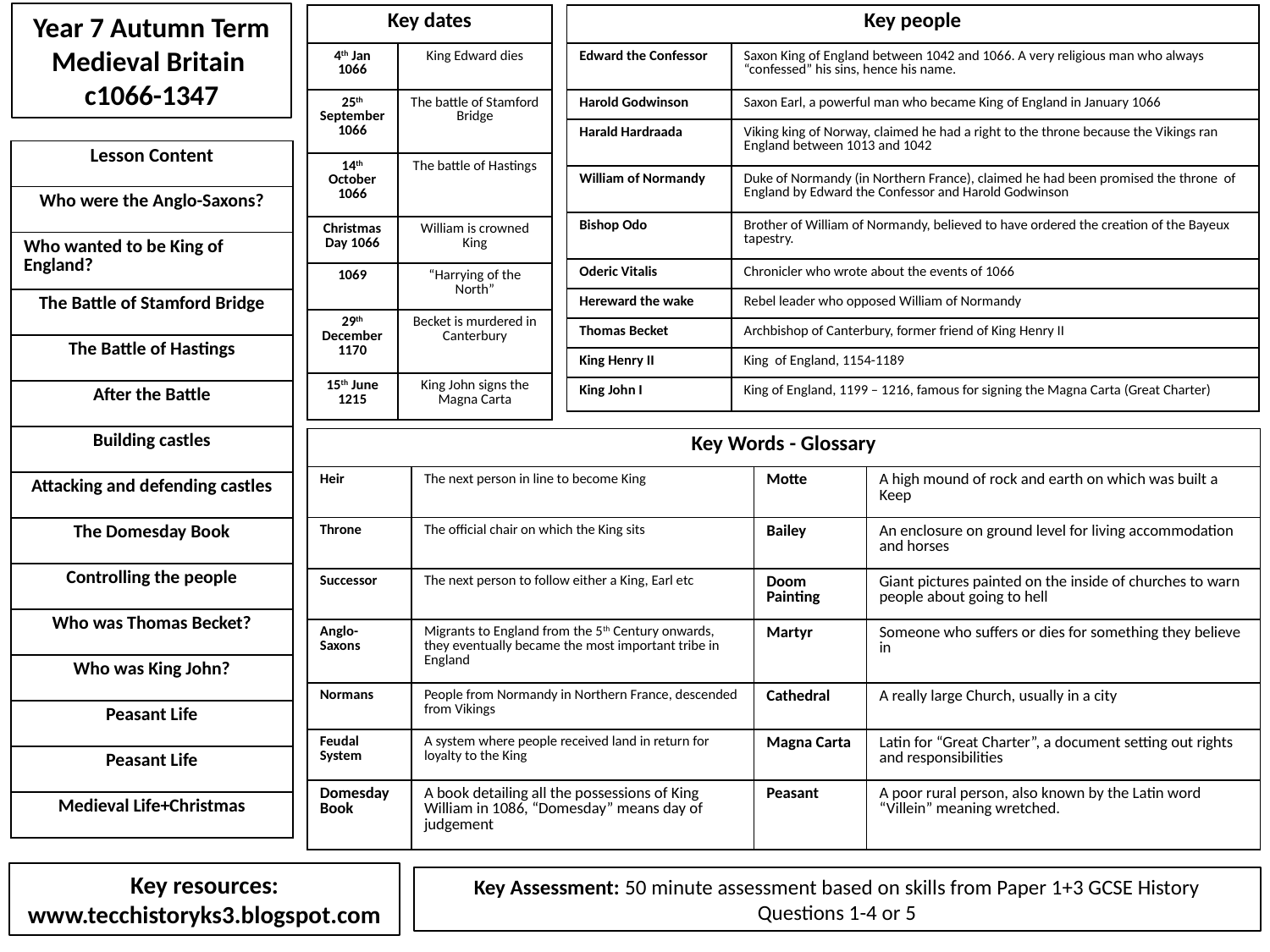

Year 7 Autumn Term Medieval Britain
c1066-1347
| Key dates |  |
| --- | --- |
| 4th Jan 1066 | King Edward dies |
| 25th September 1066 | The battle of Stamford Bridge |
| 14th October 1066 | The battle of Hastings |
| Christmas Day 1066 | William is crowned King |
| 1069 | “Harrying of the North” |
| 29th December 1170 | Becket is murdered in Canterbury |
| 15th June 1215 | King John signs the Magna Carta |
| Key people |  |
| --- | --- |
| Edward the Confessor | Saxon King of England between 1042 and 1066. A very religious man who always “confessed” his sins, hence his name. |
| Harold Godwinson | Saxon Earl, a powerful man who became King of England in January 1066 |
| Harald Hardraada | Viking king of Norway, claimed he had a right to the throne because the Vikings ran England between 1013 and 1042 |
| William of Normandy | Duke of Normandy (in Northern France), claimed he had been promised the throne of England by Edward the Confessor and Harold Godwinson |
| Bishop Odo | Brother of William of Normandy, believed to have ordered the creation of the Bayeux tapestry. |
| Oderic Vitalis | Chronicler who wrote about the events of 1066 |
| Hereward the wake | Rebel leader who opposed William of Normandy |
| Thomas Becket | Archbishop of Canterbury, former friend of King Henry II |
| King Henry II | King of England, 1154-1189 |
| King John I | King of England, 1199 – 1216, famous for signing the Magna Carta (Great Charter) |
| Lesson Content |
| --- |
| Who were the Anglo-Saxons? |
| Who wanted to be King of England? |
| The Battle of Stamford Bridge |
| The Battle of Hastings |
| After the Battle |
| Building castles |
| Attacking and defending castles |
| The Domesday Book |
| Controlling the people |
| Who was Thomas Becket? |
| Who was King John? |
| Peasant Life |
| Peasant Life |
| Medieval Life+Christmas |
| Key Words - Glossary |  |  |  |
| --- | --- | --- | --- |
| Heir | The next person in line to become King | Motte | A high mound of rock and earth on which was built a Keep |
| Throne | The official chair on which the King sits | Bailey | An enclosure on ground level for living accommodation and horses |
| Successor | The next person to follow either a King, Earl etc | Doom Painting | Giant pictures painted on the inside of churches to warn people about going to hell |
| Anglo-Saxons | Migrants to England from the 5th Century onwards, they eventually became the most important tribe in England | Martyr | Someone who suffers or dies for something they believe in |
| Normans | People from Normandy in Northern France, descended from Vikings | Cathedral | A really large Church, usually in a city |
| Feudal System | A system where people received land in return for loyalty to the King | Magna Carta | Latin for “Great Charter”, a document setting out rights and responsibilities |
| Domesday Book | A book detailing all the possessions of King William in 1086, “Domesday” means day of judgement | Peasant | A poor rural person, also known by the Latin word “Villein” meaning wretched. |
Key resources:
www.tecchistoryks3.blogspot.com
Key Assessment: 50 minute assessment based on skills from Paper 1+3 GCSE History
Questions 1-4 or 5